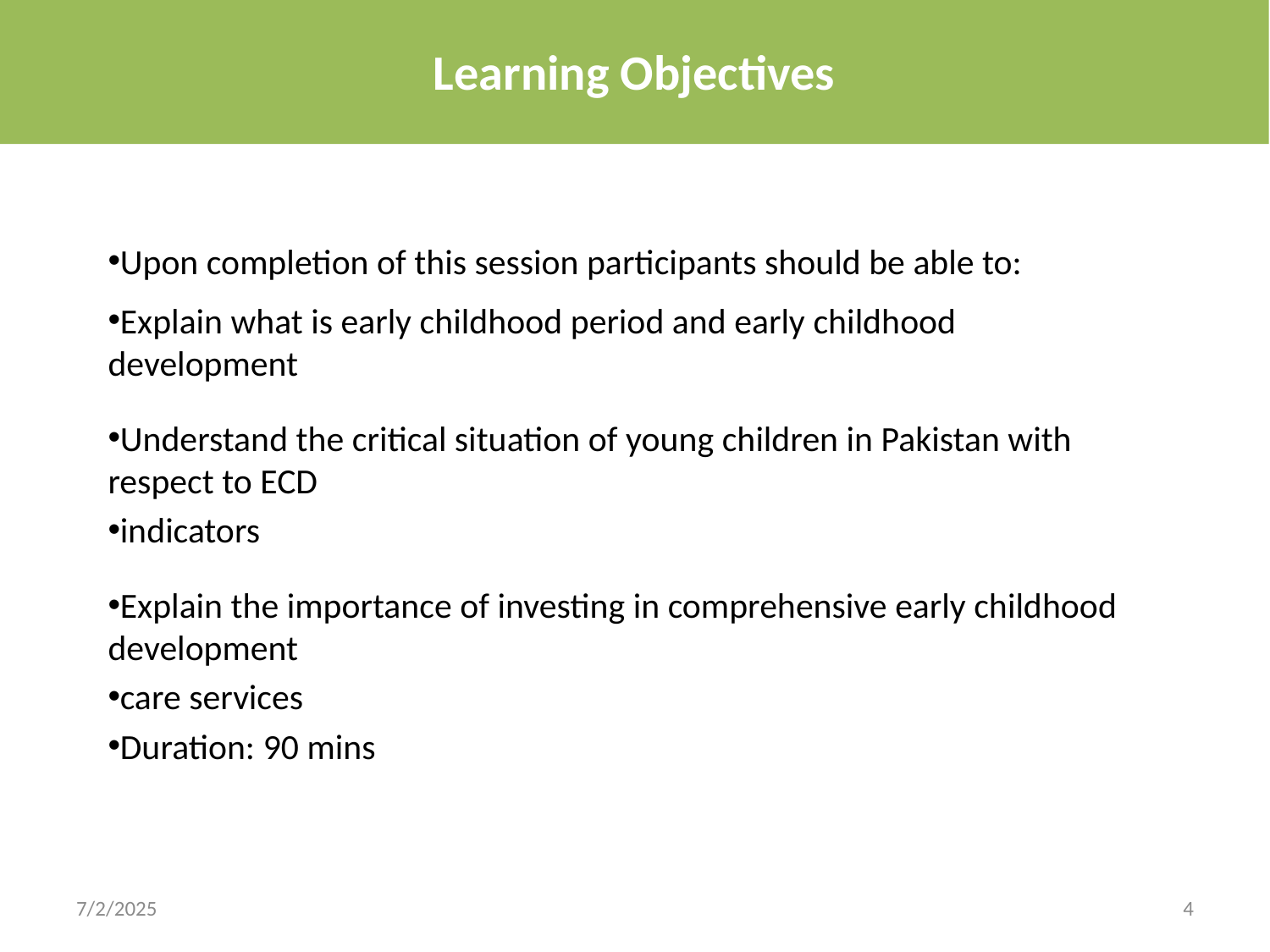

Learning Objectives
Upon completion of this session participants should be able to:

Explain what is early childhood period and early childhood development

Understand the critical situation of young children in Pakistan with respect to ECD
indicators

Explain the importance of investing in comprehensive early childhood development
care services
Duration: 90 mins
7/2/2025
4